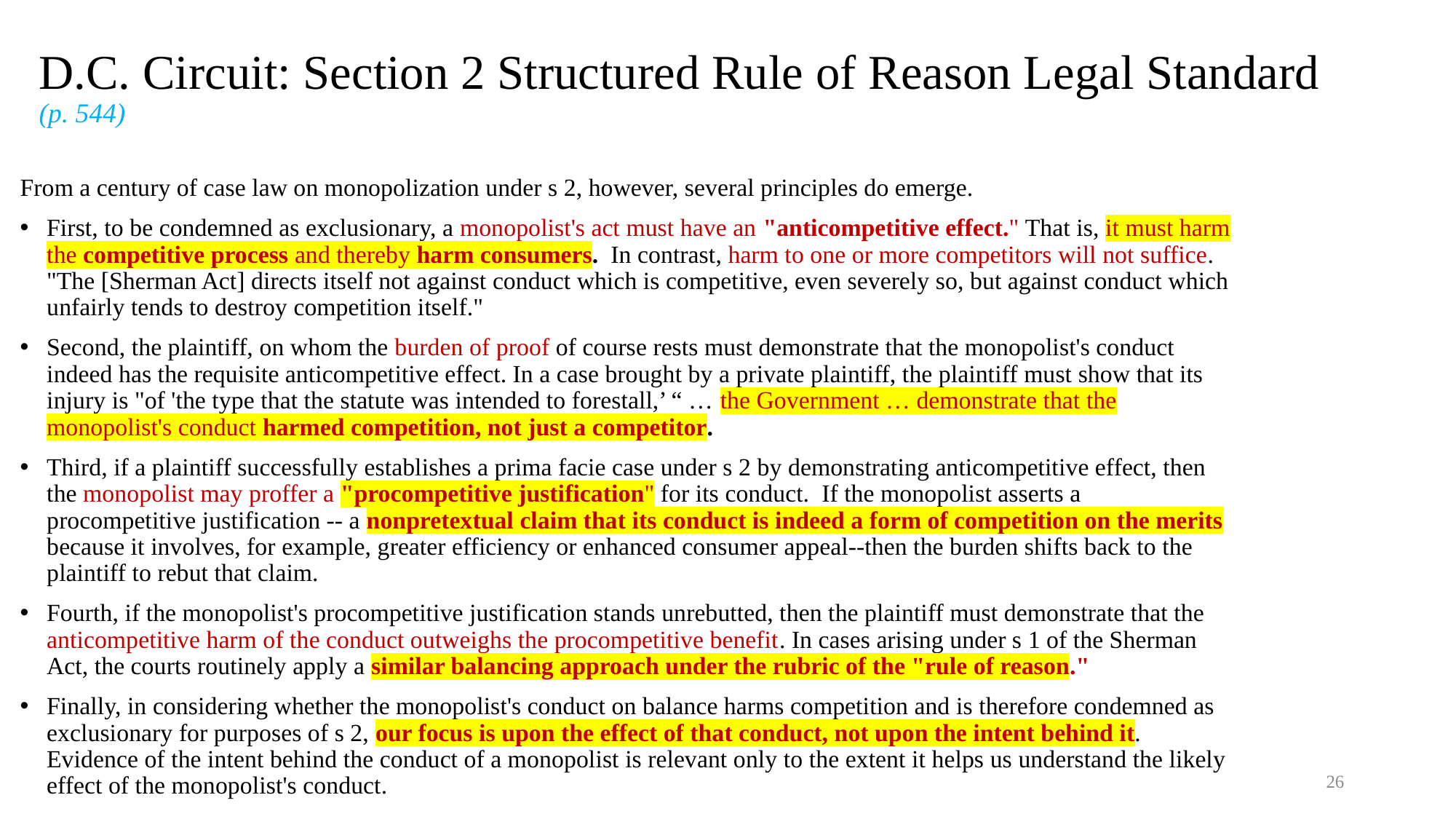

# D.C. Circuit: Section 2 Structured Rule of Reason Legal Standard (p. 544)
From a century of case law on monopolization under s 2, however, several principles do emerge.
First, to be condemned as exclusionary, a monopolist's act must have an "anticompetitive effect." That is, it must harm the competitive process and thereby harm consumers.  In contrast, harm to one or more competitors will not suffice. "The [Sherman Act] directs itself not against conduct which is competitive, even severely so, but against conduct which unfairly tends to destroy competition itself."
Second, the plaintiff, on whom the burden of proof of course rests must demonstrate that the monopolist's conduct indeed has the requisite anticompetitive effect. In a case brought by a private plaintiff, the plaintiff must show that its injury is "of 'the type that the statute was intended to forestall,’ “ … the Government … demonstrate that the monopolist's conduct harmed competition, not just a competitor.
Third, if a plaintiff successfully establishes a prima facie case under s 2 by demonstrating anticompetitive effect, then the monopolist may proffer a "procompetitive justification" for its conduct.  If the monopolist asserts a procompetitive justification -- a nonpretextual claim that its conduct is indeed a form of competition on the merits because it involves, for example, greater efficiency or enhanced consumer appeal--then the burden shifts back to the plaintiff to rebut that claim.
Fourth, if the monopolist's procompetitive justification stands unrebutted, then the plaintiff must demonstrate that the anticompetitive harm of the conduct outweighs the procompetitive benefit. In cases arising under s 1 of the Sherman Act, the courts routinely apply a similar balancing approach under the rubric of the "rule of reason."
Finally, in considering whether the monopolist's conduct on balance harms competition and is therefore condemned as exclusionary for purposes of s 2, our focus is upon the effect of that conduct, not upon the intent behind it. Evidence of the intent behind the conduct of a monopolist is relevant only to the extent it helps us understand the likely effect of the monopolist's conduct.

26